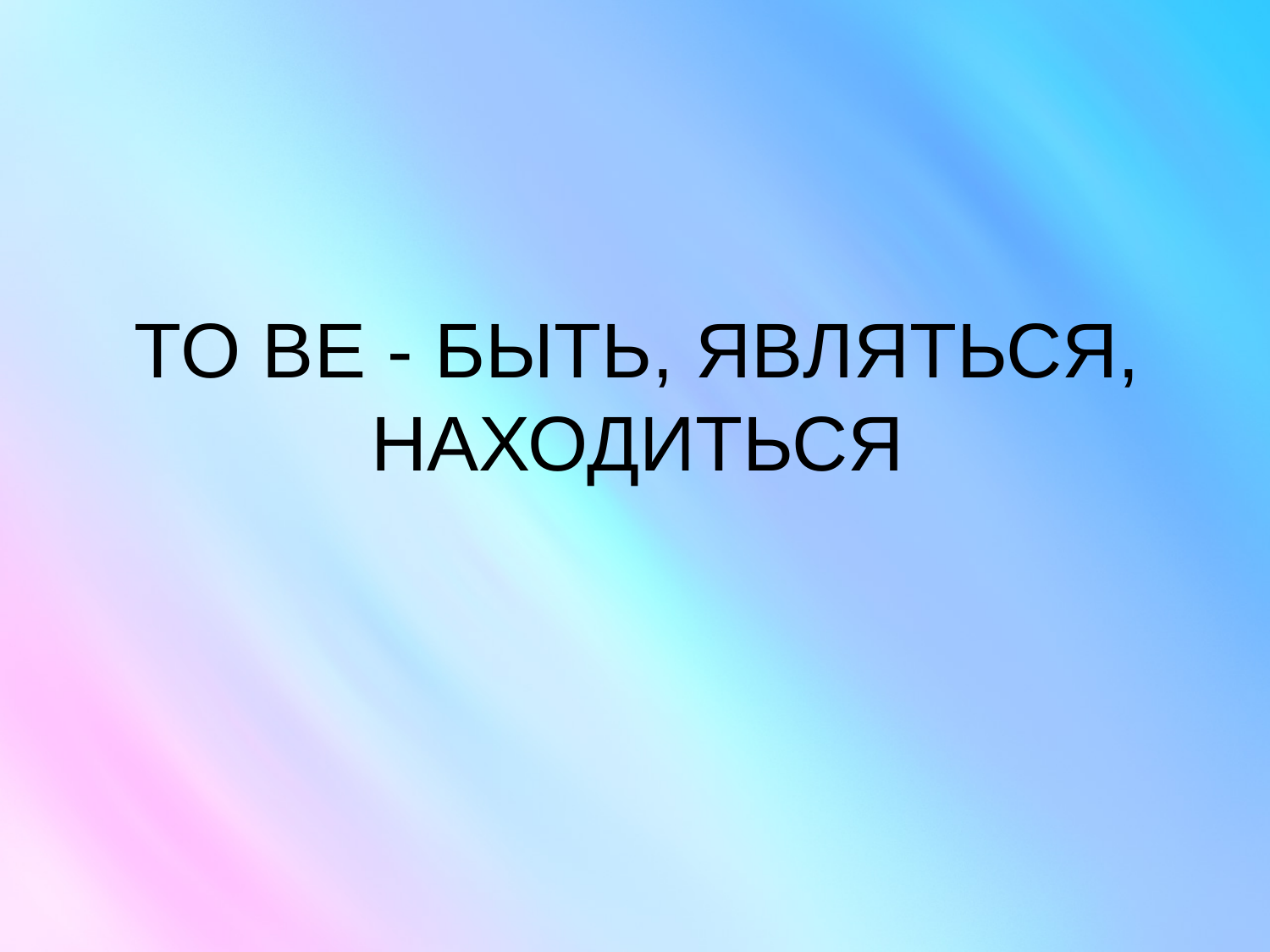

# TO BE - БЫТЬ, ЯВЛЯТЬСЯ, НАХОДИТЬСЯ